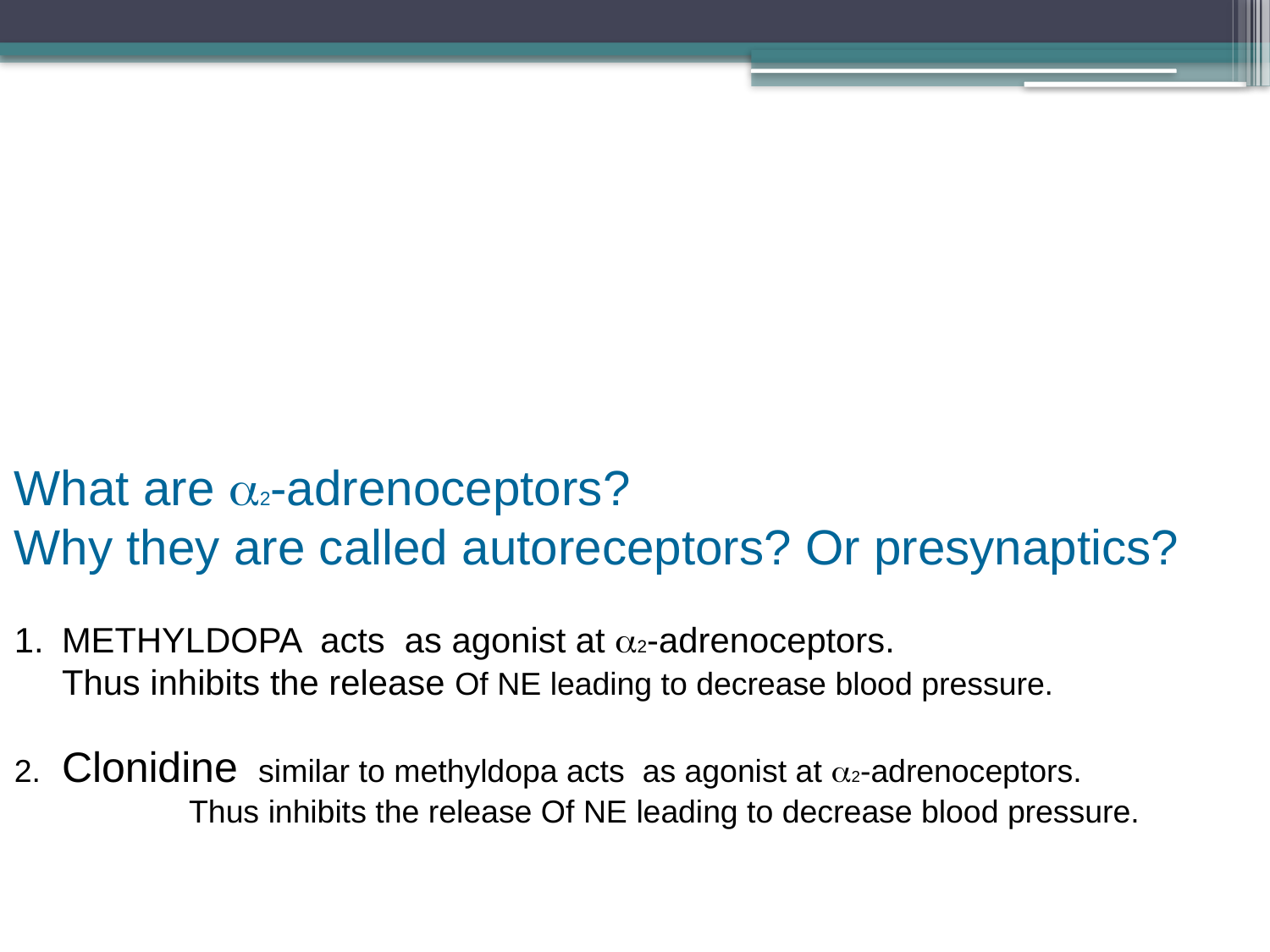

What are α2-adrenoceptors?
Why they are called autoreceptors? Or presynaptics?

METHYLDOPA  acts  as agonist at α2-adrenoceptors.
	Thus inhibits the release Of NE leading to decrease blood pressure.

2.	Clonidine  similar to methyldopa acts  as agonist at α2-adrenoceptors.
		Thus inhibits the release Of NE leading to decrease blood pressure.